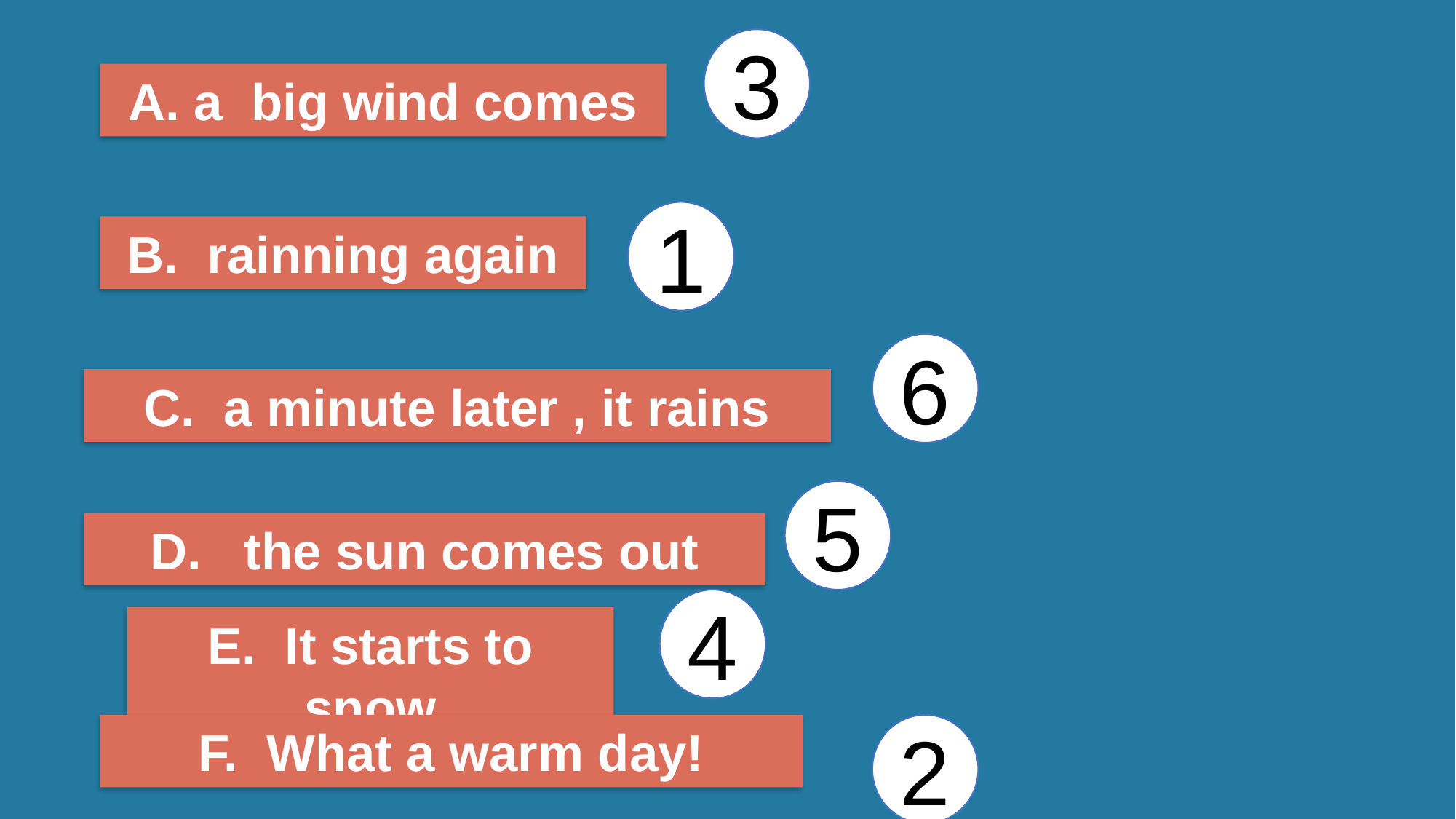

3
#
A. a  big wind comes
1
B.  rainning again
6
C.  a minute later , it rains
5
D.   the sun comes out
4
E.  It starts to snow
F.  What a warm day!
2